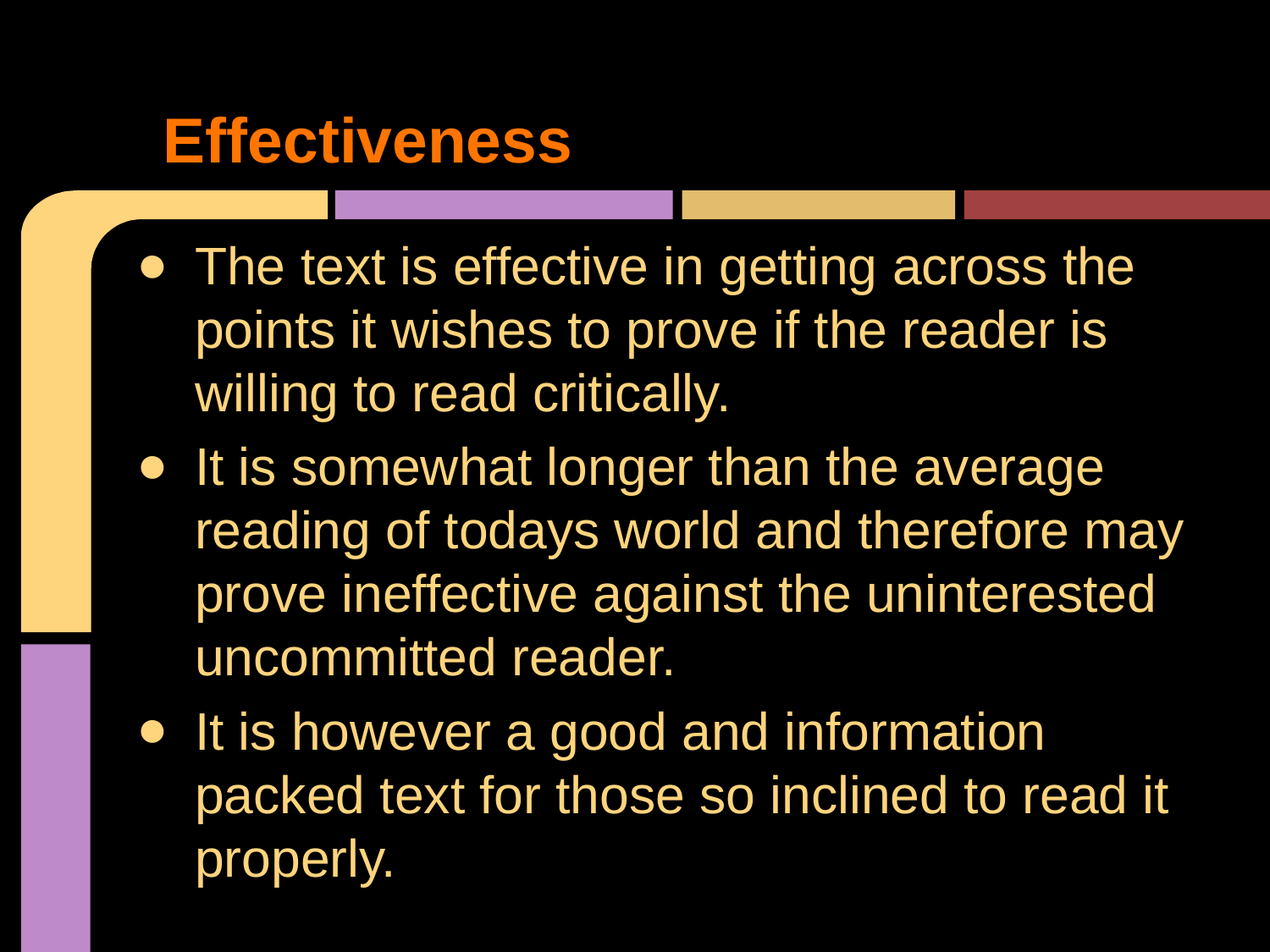

# Effectiveness
The text is effective in getting across the points it wishes to prove if the reader is willing to read critically.
It is somewhat longer than the average reading of todays world and therefore may prove ineffective against the uninterested uncommitted reader.
It is however a good and information packed text for those so inclined to read it properly.